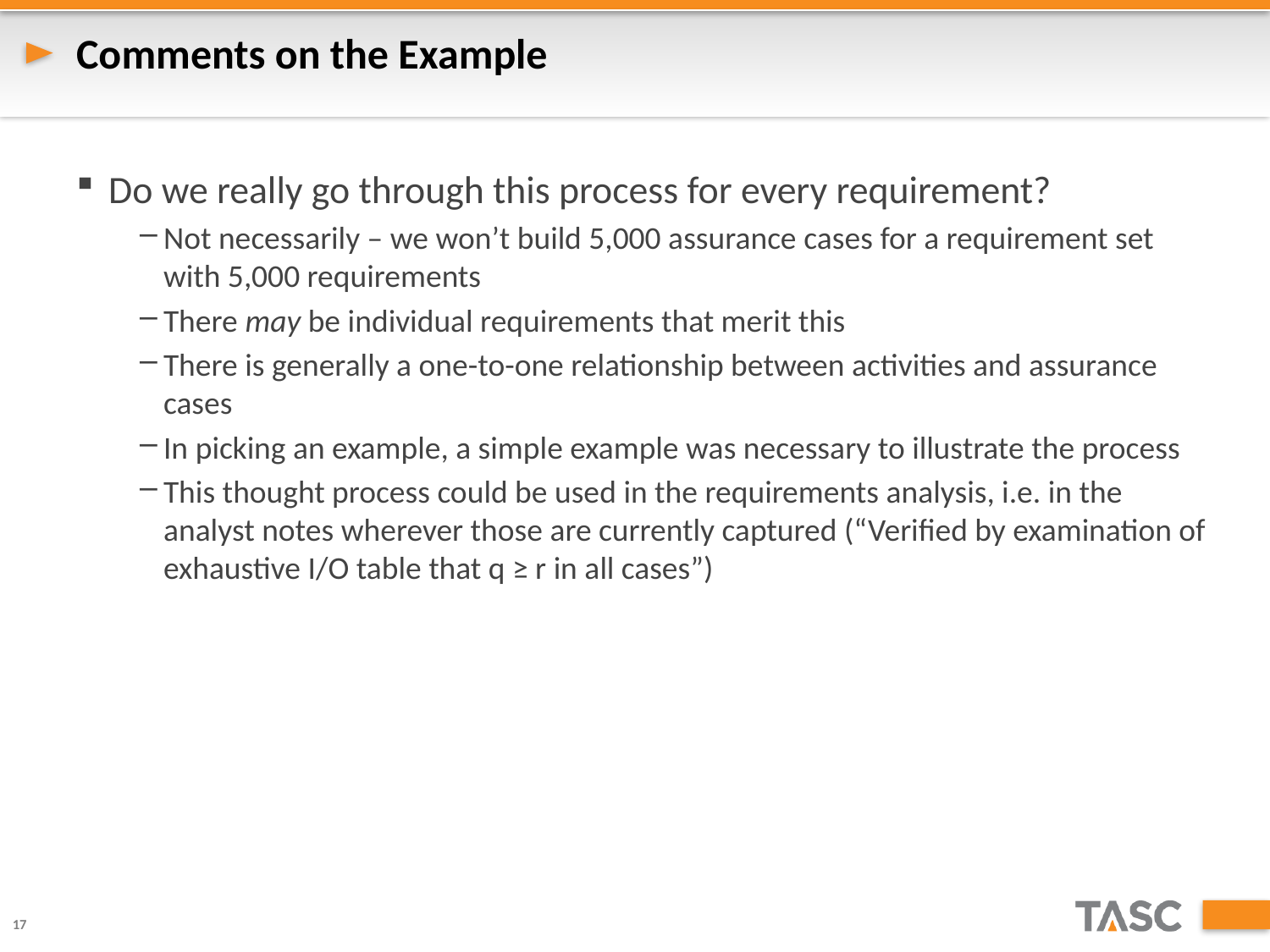

# Comments on the Example
Do we really go through this process for every requirement?
Not necessarily – we won’t build 5,000 assurance cases for a requirement set with 5,000 requirements
There may be individual requirements that merit this
There is generally a one-to-one relationship between activities and assurance cases
In picking an example, a simple example was necessary to illustrate the process
This thought process could be used in the requirements analysis, i.e. in the analyst notes wherever those are currently captured (“Verified by examination of exhaustive I/O table that q ≥ r in all cases”)

17